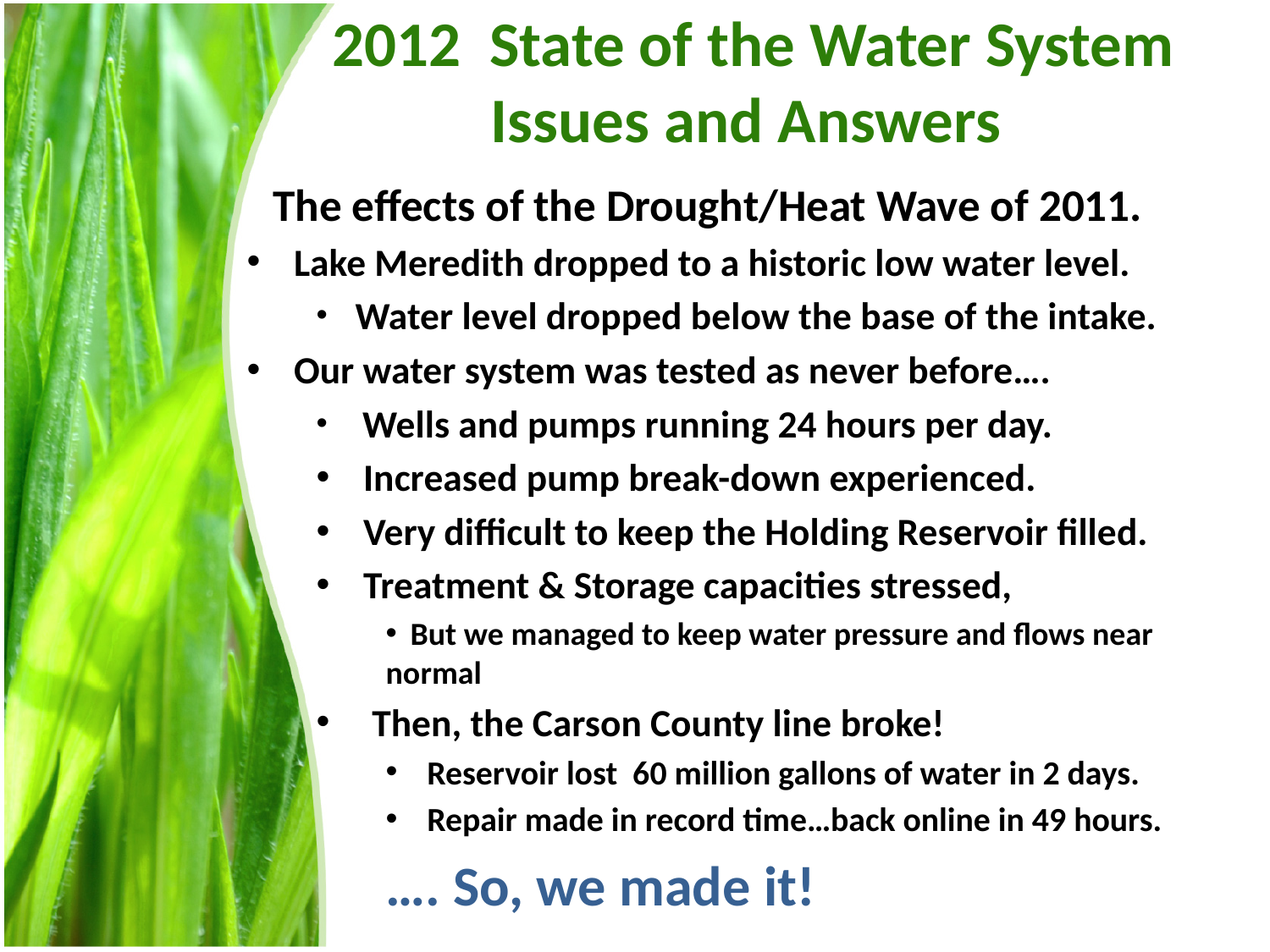

# 2012  State of the Water System Issues and Answers
   The effects of the Drought/Heat Wave of 2011.
    Lake Meredith dropped to a historic low water level.
    Water level dropped below the base of the intake.
    Our water system was tested as never before….
     Wells and pumps running 24 hours per day.
    Increased pump break-down experienced.
    Very difficult to keep the Holding Reservoir filled.
    Treatment & Storage capacities stressed,
  But we managed to keep water pressure and flows near normal
     Then, the Carson County line broke!
    Reservoir lost  60 million gallons of water in 2 days.
    Repair made in record time…back online in 49 hours.
…. So, we made it!